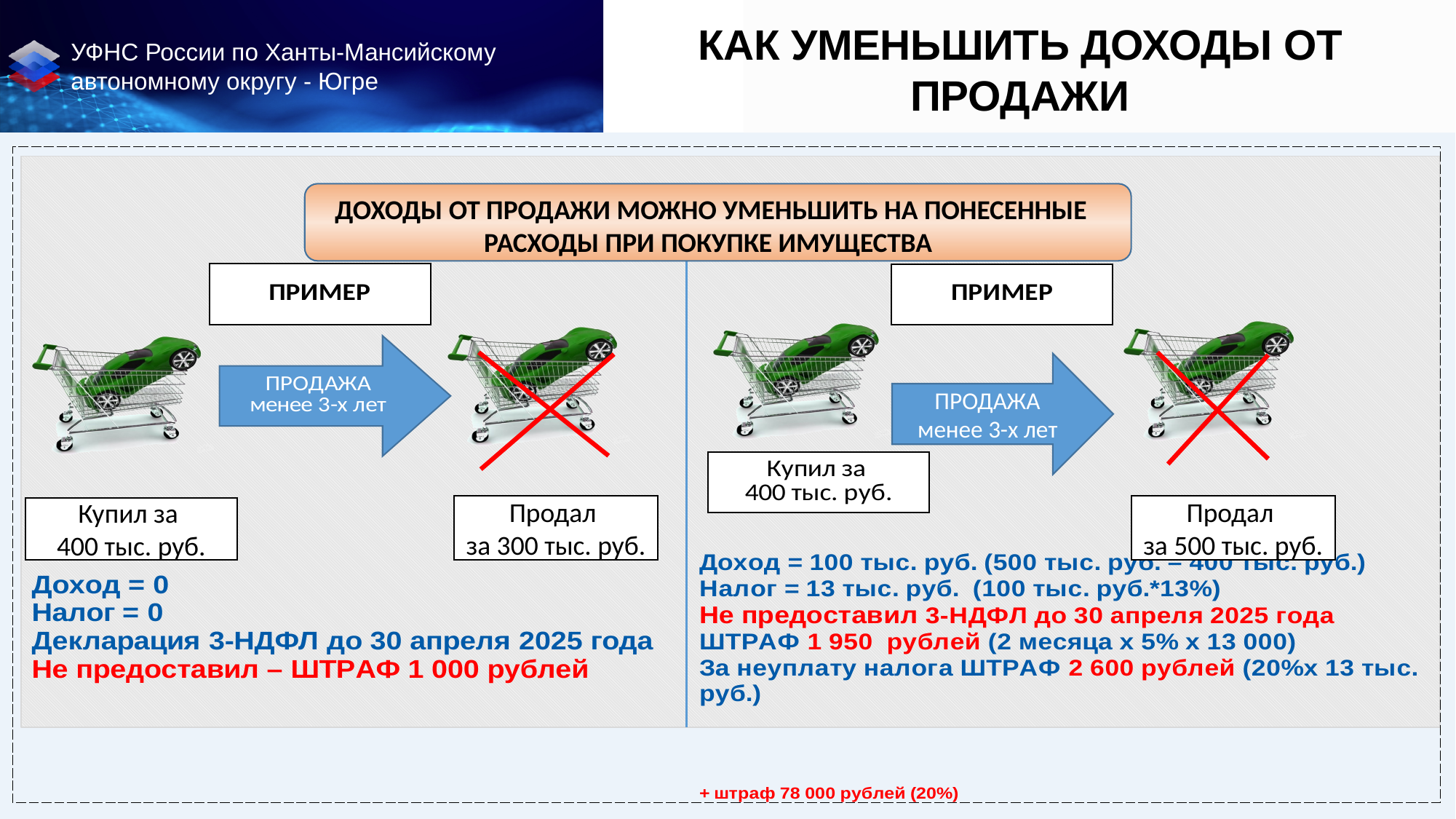

КАК УМЕНЬШИТЬ ДОХОДЫ ОТ ПРОДАЖИ

[unsupported chart]

 ДОХОДЫ ОТ ПРОДАЖИ МОЖНО УМЕНЬШИТЬ НА ПОНЕСЕННЫЕ РАСХОДЫ ПРИ ПОКУПКЕ ИМУЩЕСТВА
ПРОДАЖА
менее 3-х лет
Продал
за 500 тыс. руб.
Продал
за 300 тыс. руб.
Купил за
400 тыс. руб.